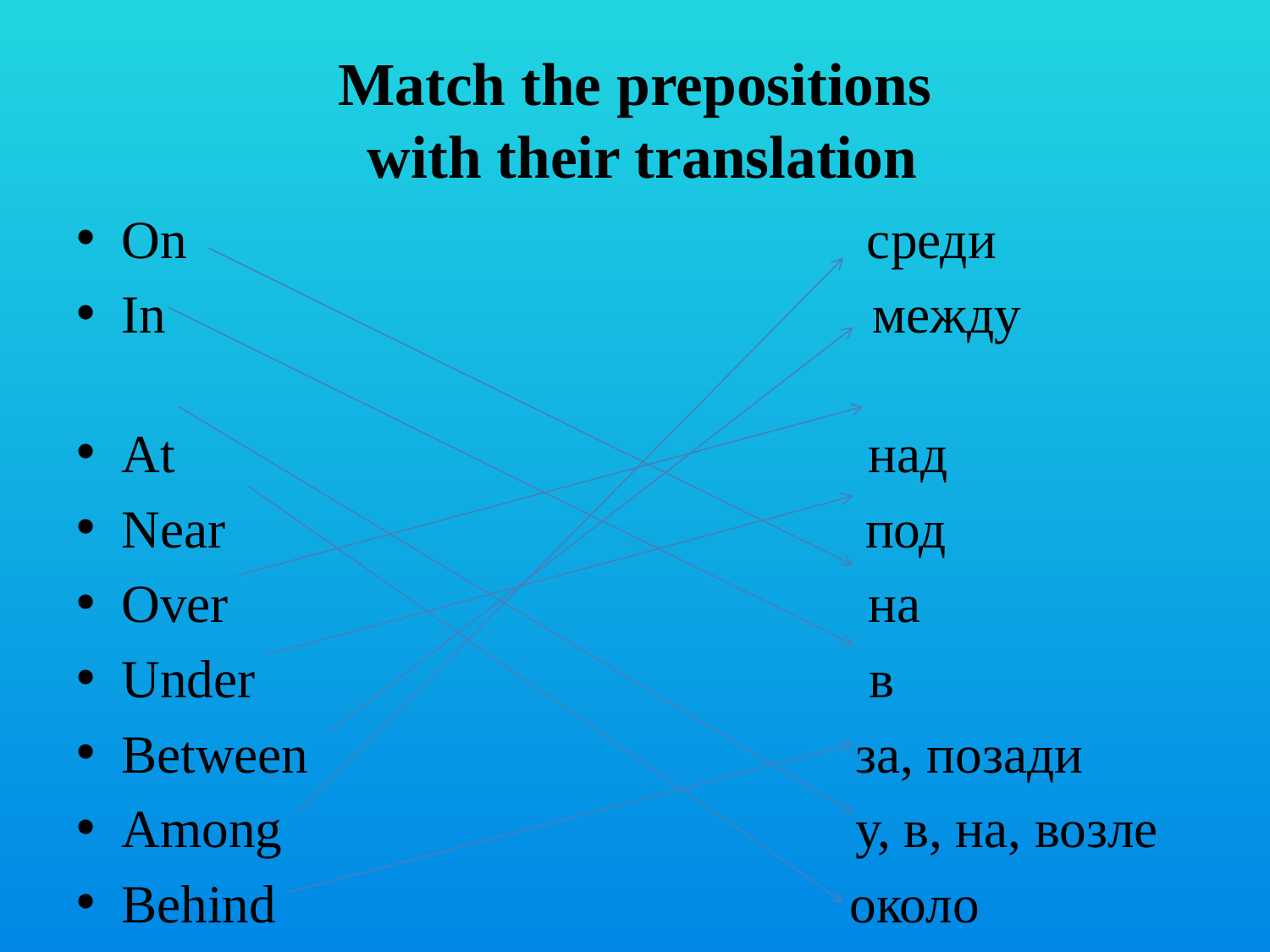

# Match the prepositions with their translation
On                                                   среди
In                                                     между
At                                                    над
Near                                                под
Over                                                на
Under                                              в
Between                                         за, позади
Among                                           у, в, на, возле
Behind                                           около